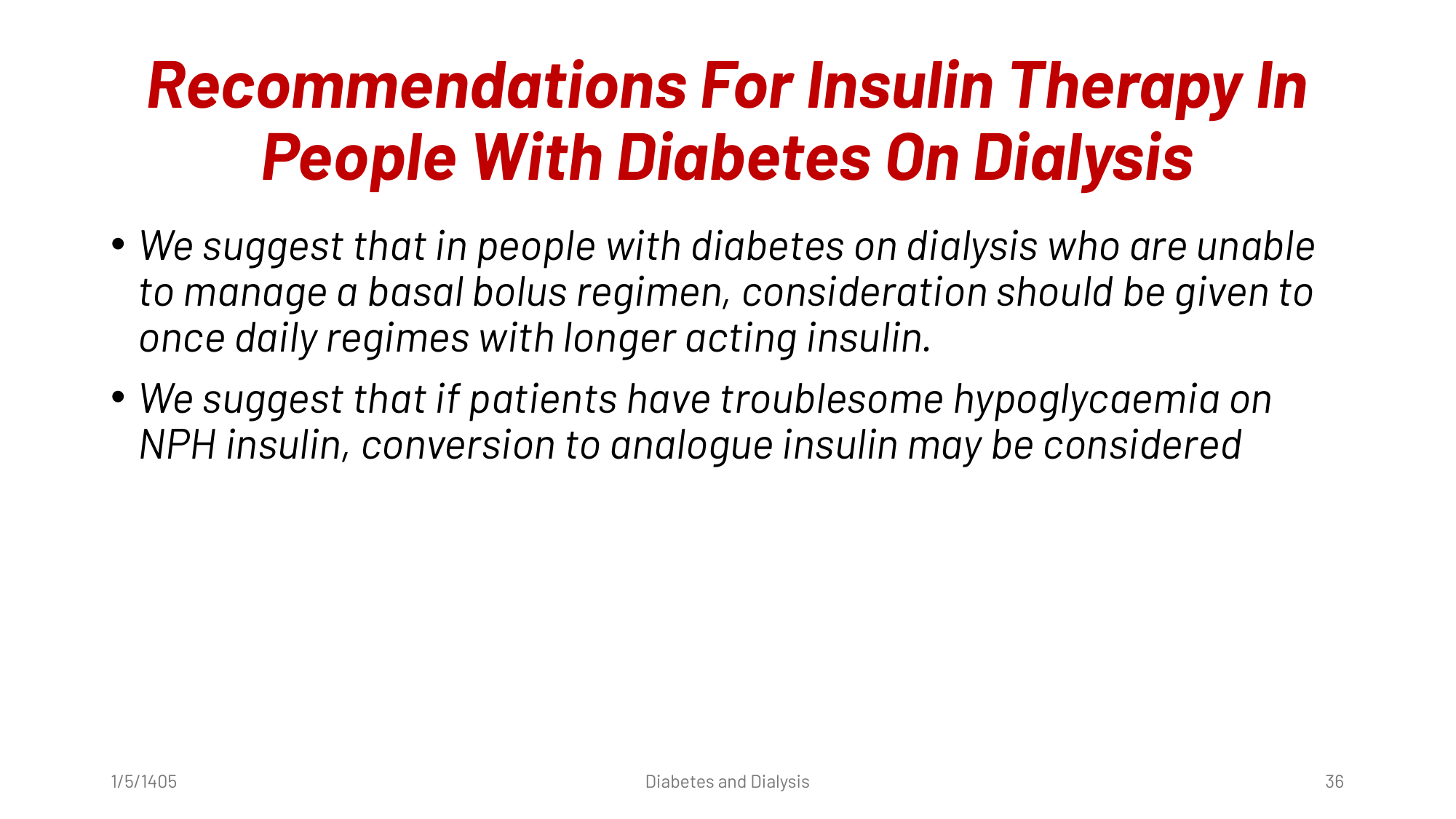

# Recommendations For Insulin Therapy In People With Diabetes On Dialysis
We suggest that in people with diabetes on dialysis who are unable to manage a basal bolus regimen, consideration should be given to once daily regimes with longer acting insulin.
We suggest that if patients have troublesome hypoglycaemia on NPH insulin, conversion to analogue insulin may be considered

1/5/1405
Diabetes and Dialysis
36